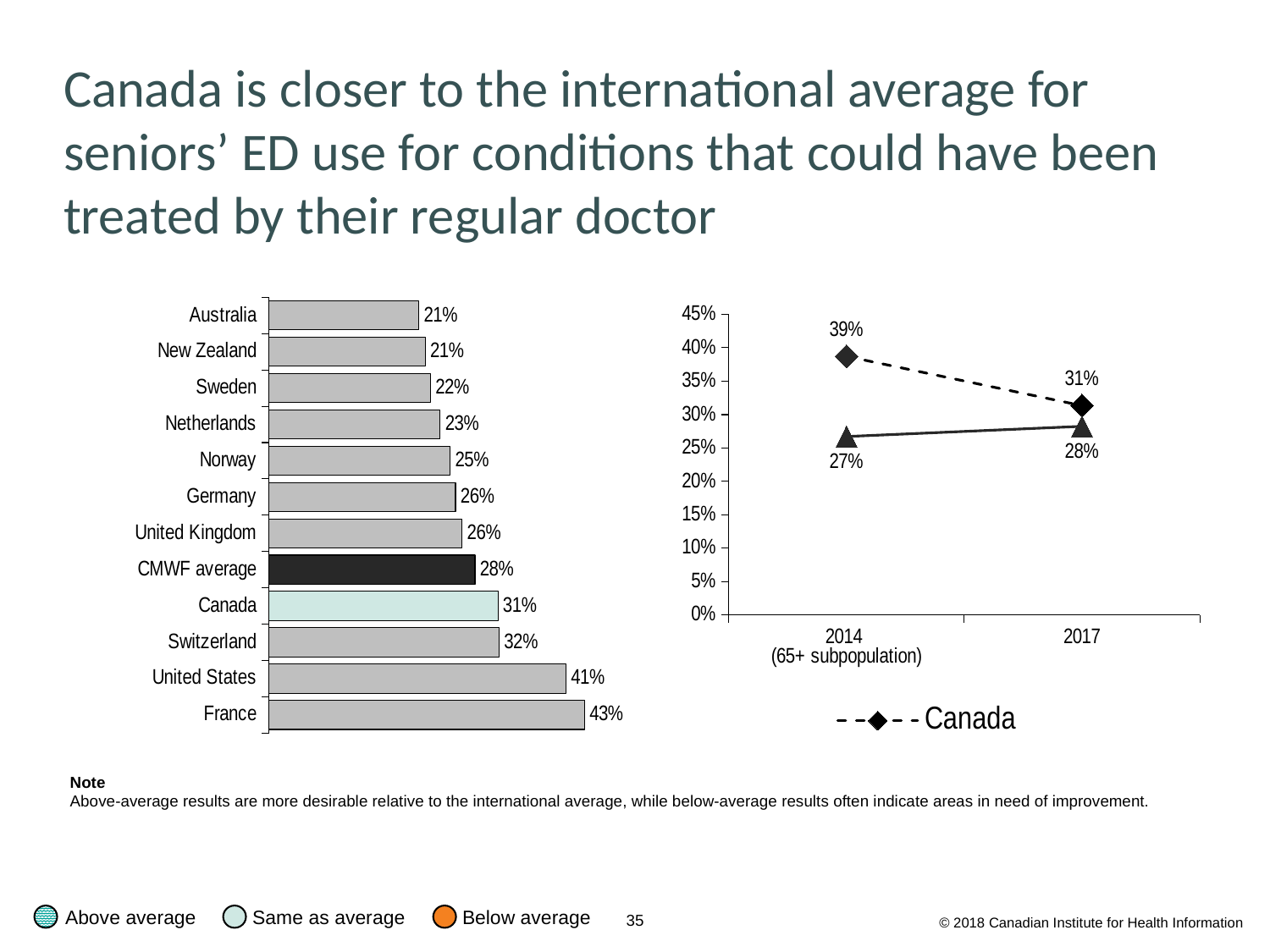

# Canada is closer to the international average for seniors’ ED use for conditions that could have been treated by their regular doctor

### Chart

| Category | Series 1 |
|---|---|
| France | 0.4318628543487121 |
| United States | 0.406556 |
| Switzerland | 0.315015 |
| Canada | 0.313428 |
| CMWF average | 0.281965 |
| United Kingdom | 0.264277 |
| Germany | 0.255253 |
| Norway | 0.24772 |
| Netherlands | 0.23435 |
| Sweden | 0.221021 |
| New Zealand | 0.21394 |
| Australia | 0.20503 |

### Chart

| Category | Canada | CMWF average |
|---|---|---|
| 2014
(65+ subpopulation) | 0.3871596753549729 | 0.2672255203263403 |
| 2017 | 0.31342791625491706 | 0.282458172999563 |
Note
Above-average results are more desirable relative to the international average, while below-average results often indicate areas in need of improvement.
Below average

Above average

Same as average

© 2018 Canadian Institute for Health Information
35